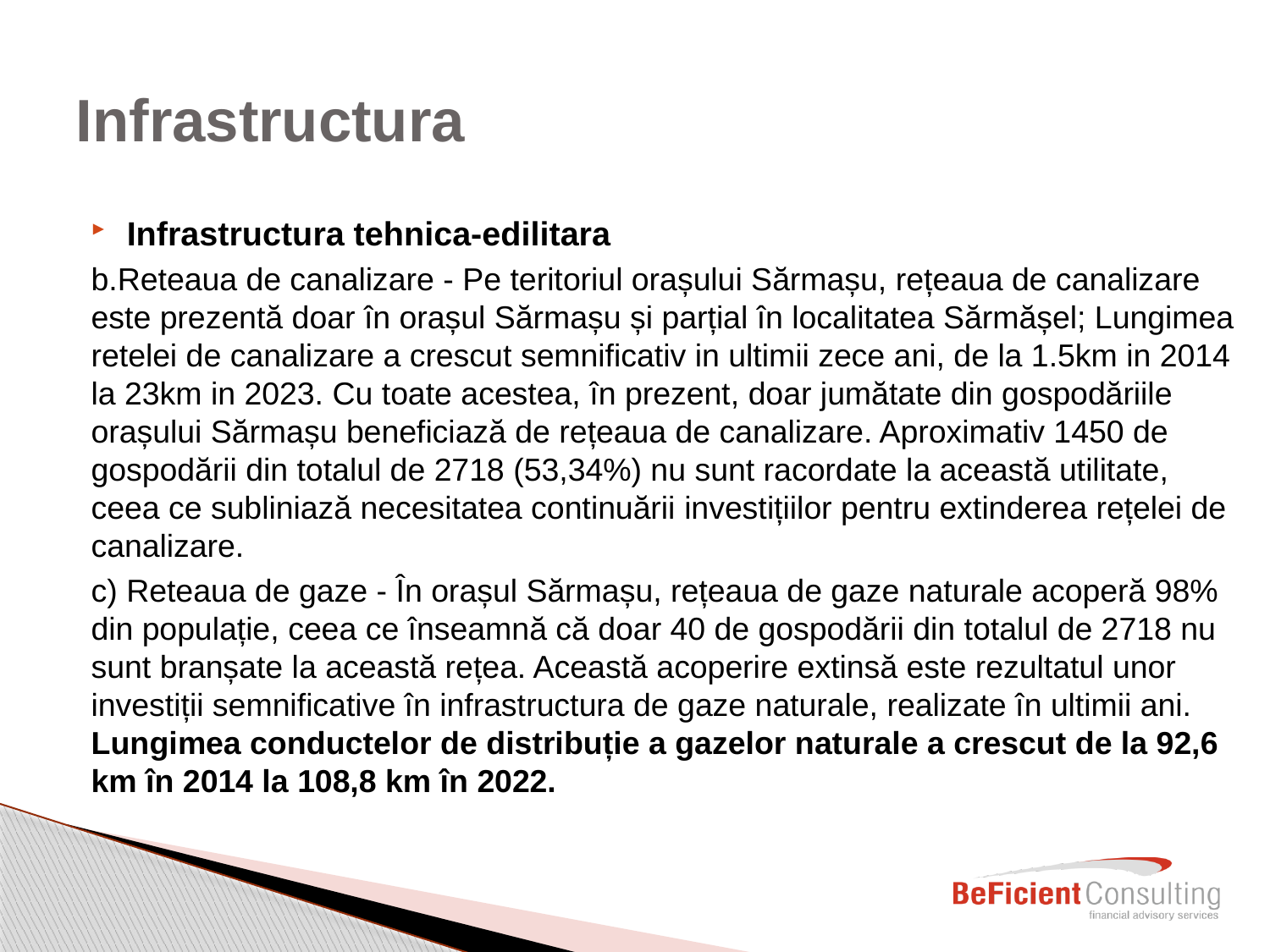

# Infrastructura
Infrastructura tehnica-edilitara
b.Reteaua de canalizare - Pe teritoriul orașului Sărmașu, rețeaua de canalizare este prezentă doar în orașul Sărmașu și parțial în localitatea Sărmășel; Lungimea retelei de canalizare a crescut semnificativ in ultimii zece ani, de la 1.5km in 2014 la 23km in 2023. Cu toate acestea, în prezent, doar jumătate din gospodăriile orașului Sărmașu beneficiază de rețeaua de canalizare. Aproximativ 1450 de gospodării din totalul de 2718 (53,34%) nu sunt racordate la această utilitate, ceea ce subliniază necesitatea continuării investițiilor pentru extinderea rețelei de canalizare.
c) Reteaua de gaze - În orașul Sărmașu, rețeaua de gaze naturale acoperă 98% din populație, ceea ce înseamnă că doar 40 de gospodării din totalul de 2718 nu sunt branșate la această rețea. Această acoperire extinsă este rezultatul unor investiții semnificative în infrastructura de gaze naturale, realizate în ultimii ani. Lungimea conductelor de distribuție a gazelor naturale a crescut de la 92,6 km în 2014 la 108,8 km în 2022.